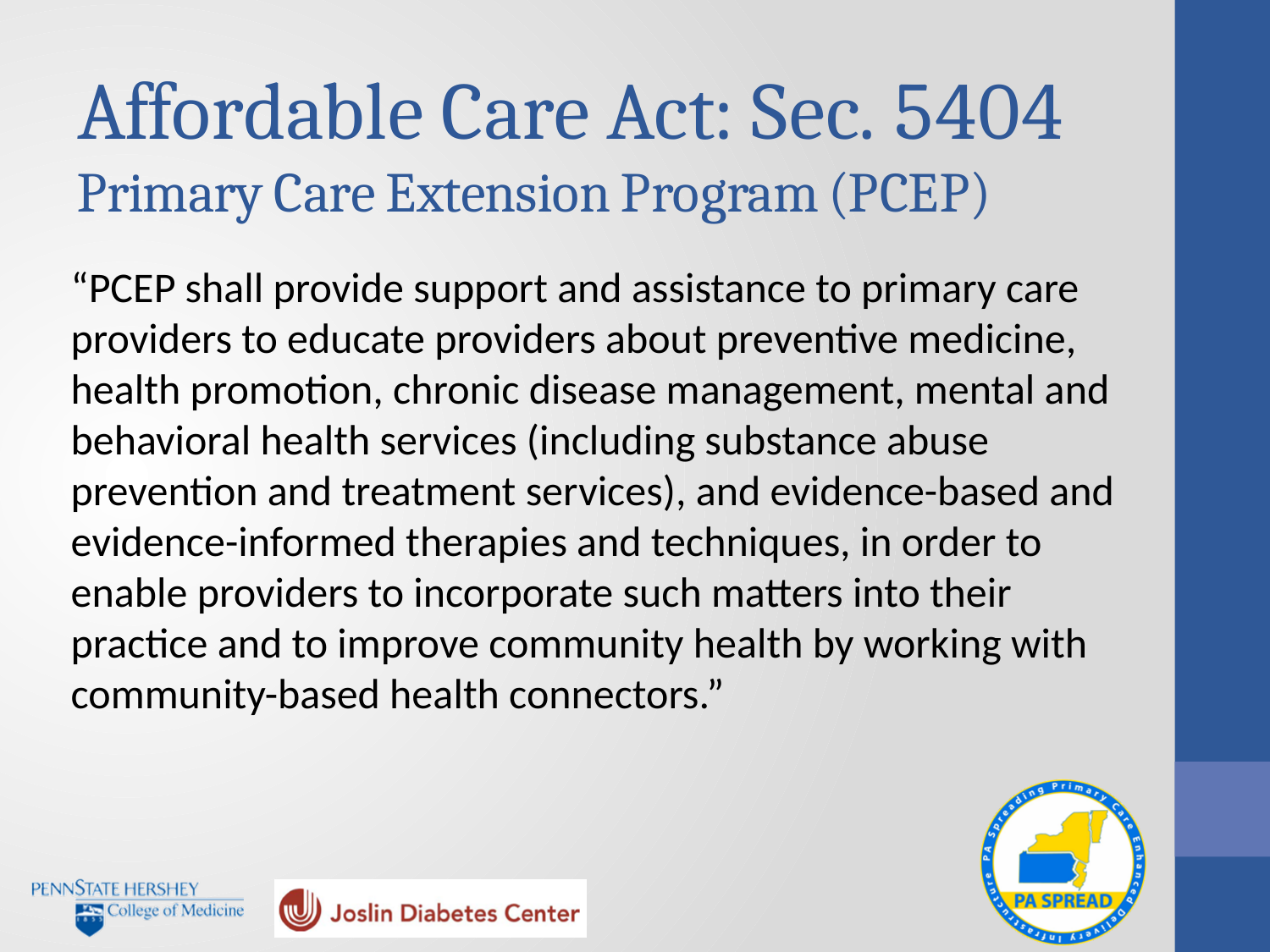

# Affordable Care Act: Sec. 5404 Primary Care Extension Program (PCEP)
“PCEP shall provide support and assistance to primary care providers to educate providers about preventive medicine, health promotion, chronic disease management, mental and behavioral health services (including substance abuse prevention and treatment services), and evidence-based and evidence-informed therapies and techniques, in order to enable providers to incorporate such matters into their practice and to improve community health by working with community-based health connectors.”